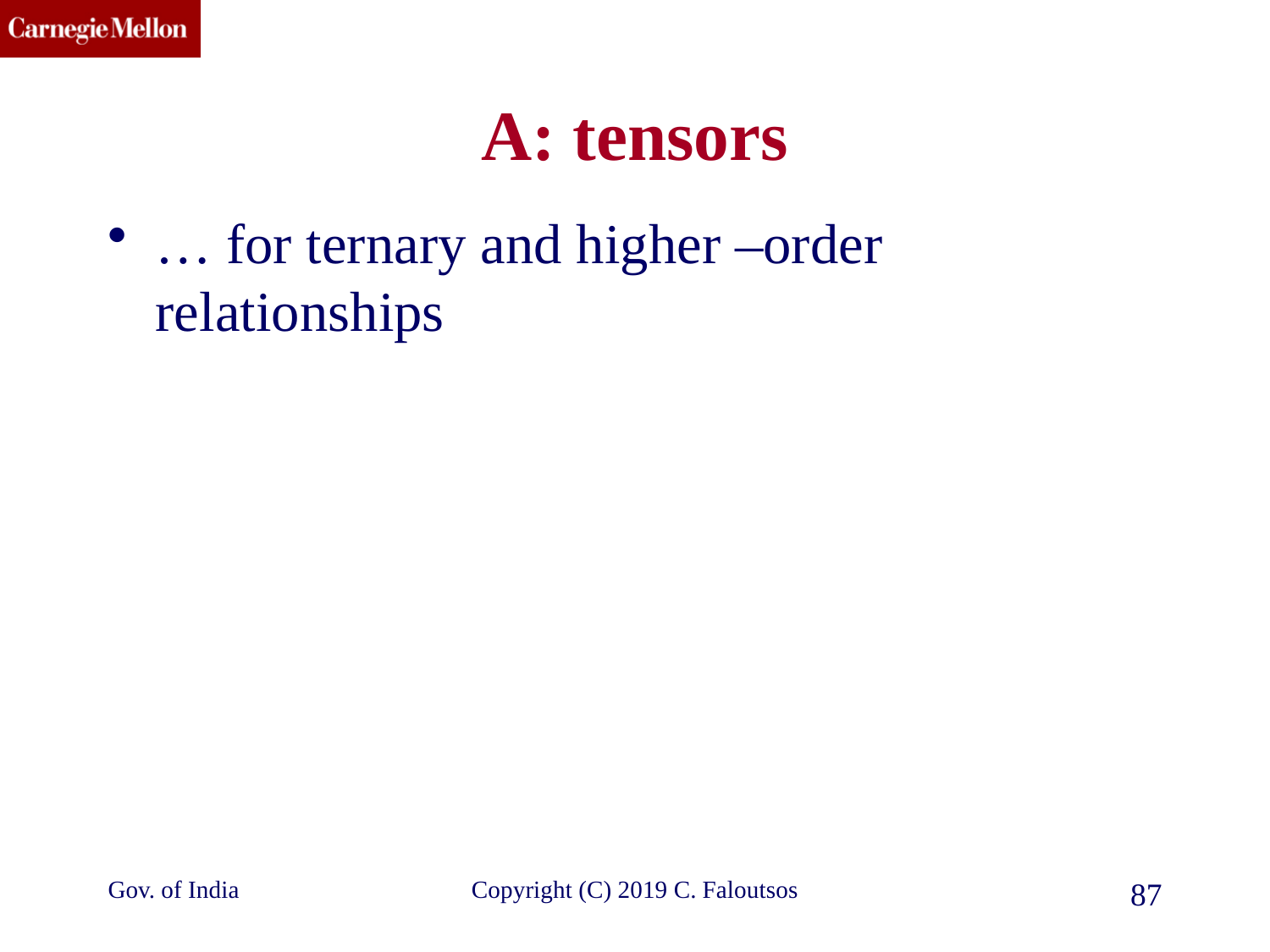

# A: tensors
… for ternary and higher –order relationships
Gov. of India
Copyright (C) 2019 C. Faloutsos
87